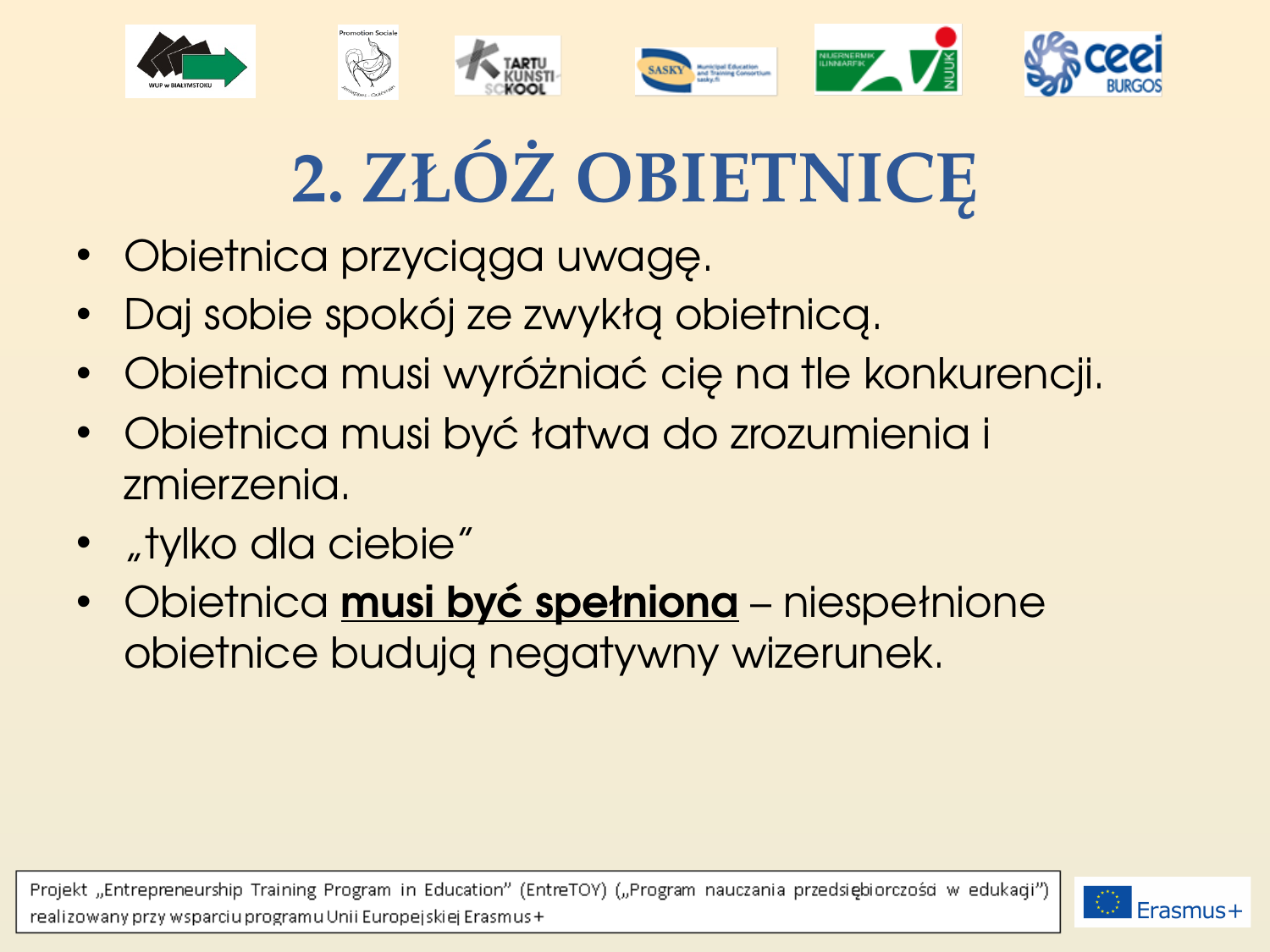

# 2. ZŁÓŻ OBIETNICĘ
Obietnica przyciąga uwagę.
Daj sobie spokój ze zwykłą obietnicą.
Obietnica musi wyróżniać cię na tle konkurencji.
Obietnica musi być łatwa do zrozumienia i zmierzenia.
„tylko dla ciebie”
Obietnica musi być spełniona – niespełnione obietnice budują negatywny wizerunek.